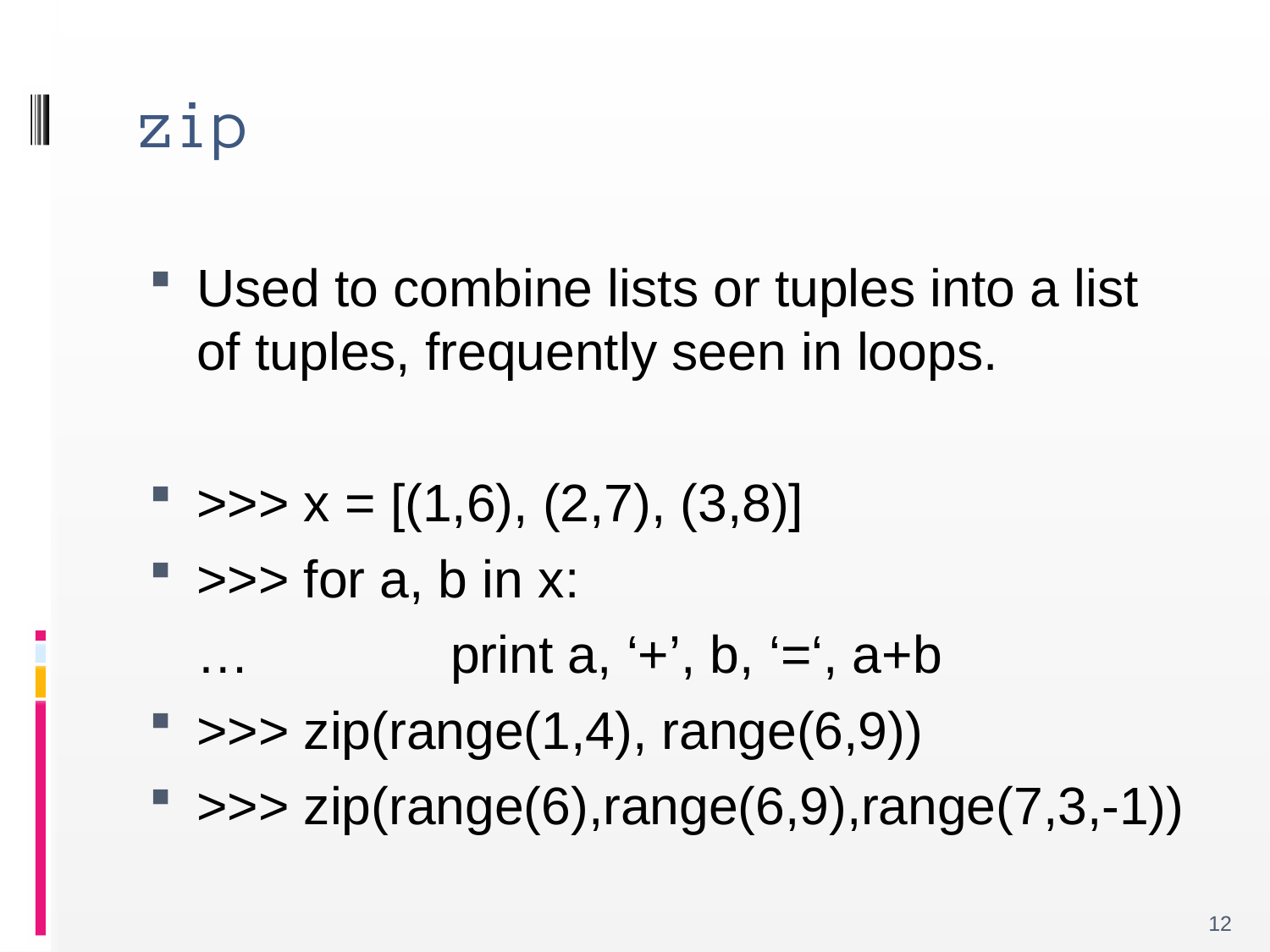

# zip
Used to combine lists or tuples into a list of tuples, frequently seen in loops.

>>> x = [(1,6), (2,7), (3,8)]
>>> for a, b in x:
	…		print a, ‘+’, b, ‘=‘, a+b
>>> zip(range(1,4), range(6,9))
>>> zip(range(6),range(6,9),range(7,3,-1))
12